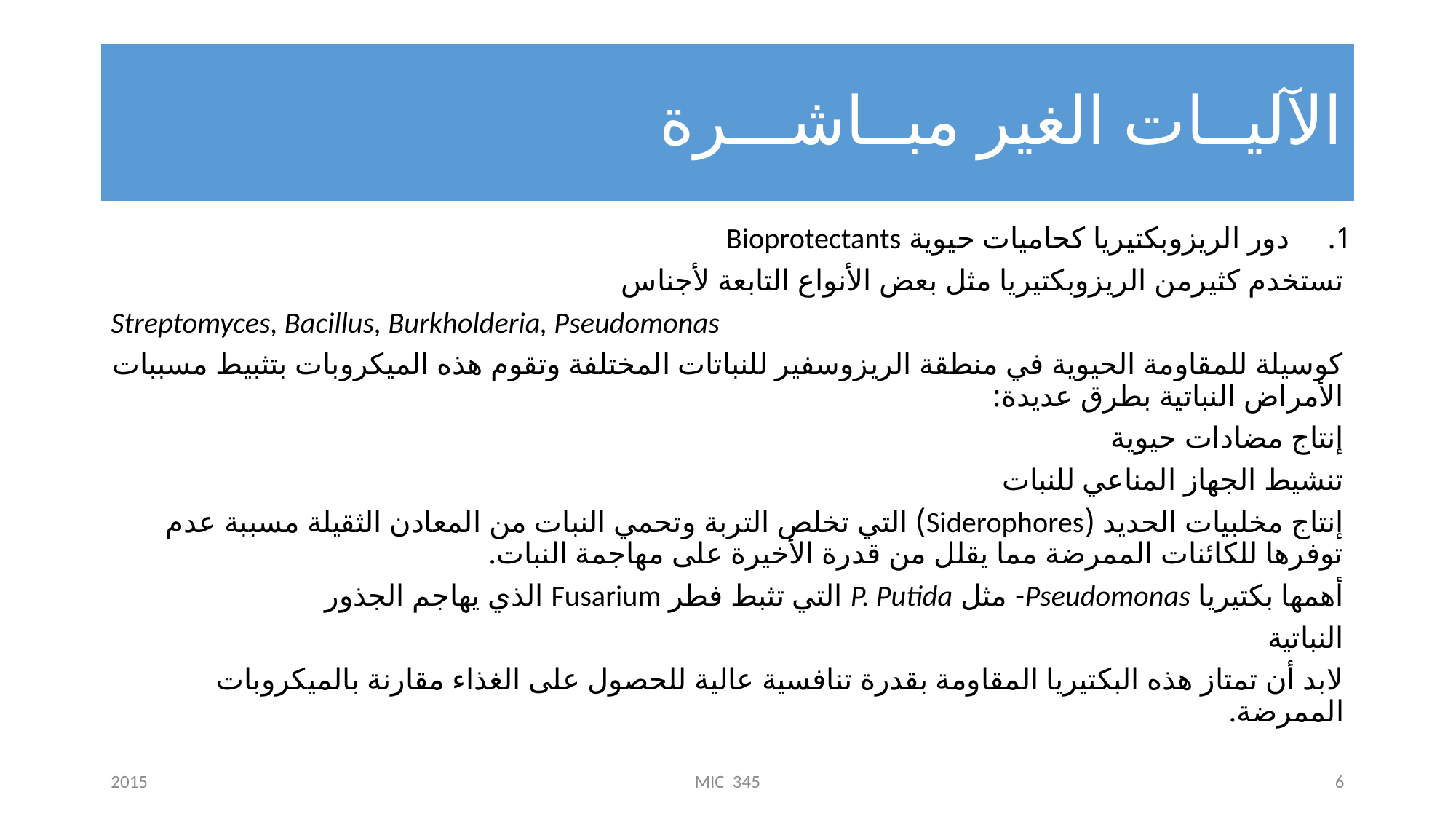

# الآليــات الغير مبــاشـــرة
دور الريزوبكتيريا كحاميات حيوية Bioprotectants
تستخدم كثيرمن الريزوبكتيريا مثل بعض الأنواع التابعة لأجناس
Streptomyces, Bacillus, Burkholderia, Pseudomonas
كوسيلة للمقاومة الحيوية في منطقة الريزوسفير للنباتات المختلفة وتقوم هذه الميكروبات بتثبيط مسببات الأمراض النباتية بطرق عديدة:
	إنتاج مضادات حيوية
	تنشيط الجهاز المناعي للنبات
	إنتاج مخلبيات الحديد (Siderophores) التي تخلص التربة وتحمي النبات من المعادن الثقيلة 	مسببة عدم توفرها للكائنات الممرضة مما يقلل من قدرة الأخيرة على مهاجمة النبات.
	أهمها بكتيريا Pseudomonas- مثل P. Putida التي تثبط فطر Fusarium الذي يهاجم الجذور
	النباتية
	لابد أن تمتاز هذه البكتيريا المقاومة بقدرة تنافسية عالية للحصول على الغذاء مقارنة بالميكروبات الممرضة.
2015
MIC  345
6